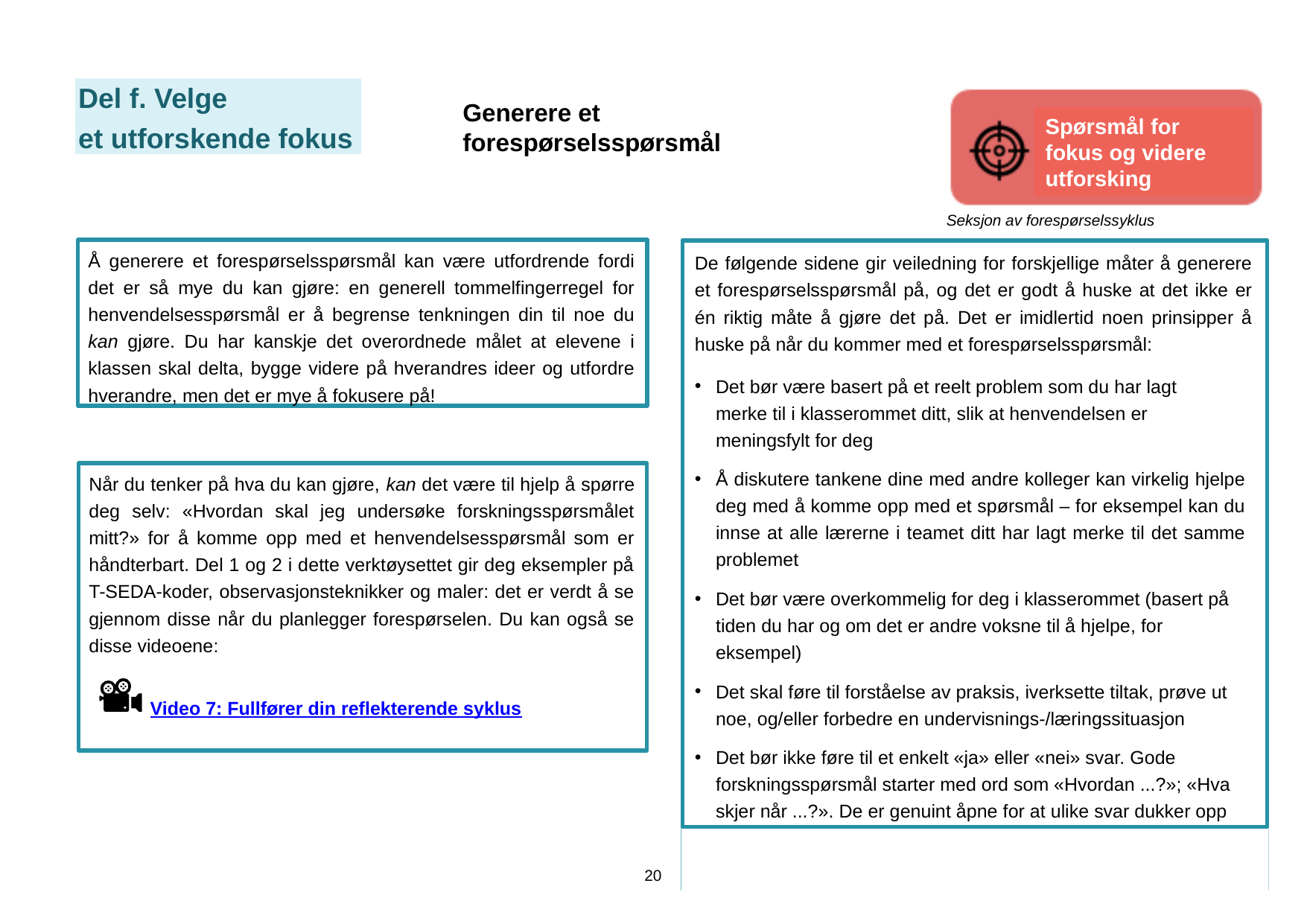

Del f. Velge
et utforskende fokus

Generere et forespørselsspørsmål
Spørsmål for fokus og videre utforsking
Seksjon av forespørselssyklus

Å generere et forespørselsspørsmål kan være utfordrende fordi det er så mye du kan gjøre: en generell tommelfingerregel for henvendelsesspørsmål er å begrense tenkningen din til noe du kan gjøre. Du har kanskje det overordnede målet at elevene i klassen skal delta, bygge videre på hverandres ideer og utfordre hverandre, men det er mye å fokusere på!

De følgende sidene gir veiledning for forskjellige måter å generere et forespørselsspørsmål på, og det er godt å huske at det ikke er én riktig måte å gjøre det på. Det er imidlertid noen prinsipper å huske på når du kommer med et forespørselsspørsmål:
Det bør være basert på et reelt problem som du har lagt merke til i klasserommet ditt, slik at henvendelsen er meningsfylt for deg
Å diskutere tankene dine med andre kolleger kan virkelig hjelpe deg med å komme opp med et spørsmål – for eksempel kan du innse at alle lærerne i teamet ditt har lagt merke til det samme problemet
Det bør være overkommelig for deg i klasserommet (basert på tiden du har og om det er andre voksne til å hjelpe, for eksempel)
Det skal føre til forståelse av praksis, iverksette tiltak, prøve ut noe, og/eller forbedre en undervisnings-/læringssituasjon
Det bør ikke føre til et enkelt «ja» eller «nei» svar. Gode forskningsspørsmål starter med ord som «Hvordan ...?»; «Hva skjer når ...?». De er genuint åpne for at ulike svar dukker opp
Når du tenker på hva du kan gjøre, kan det være til hjelp å spørre deg selv: «Hvordan skal jeg undersøke forskningsspørsmålet mitt?» for å komme opp med et henvendelsesspørsmål som er håndterbart. Del 1 og 2 i dette verktøysettet gir deg eksempler på T-SEDA-koder, observasjonsteknikker og maler: det er verdt å se gjennom disse når du planlegger forespørselen. Du kan også se disse videoene:

Video 7: Fullfører din reflekterende syklus

20